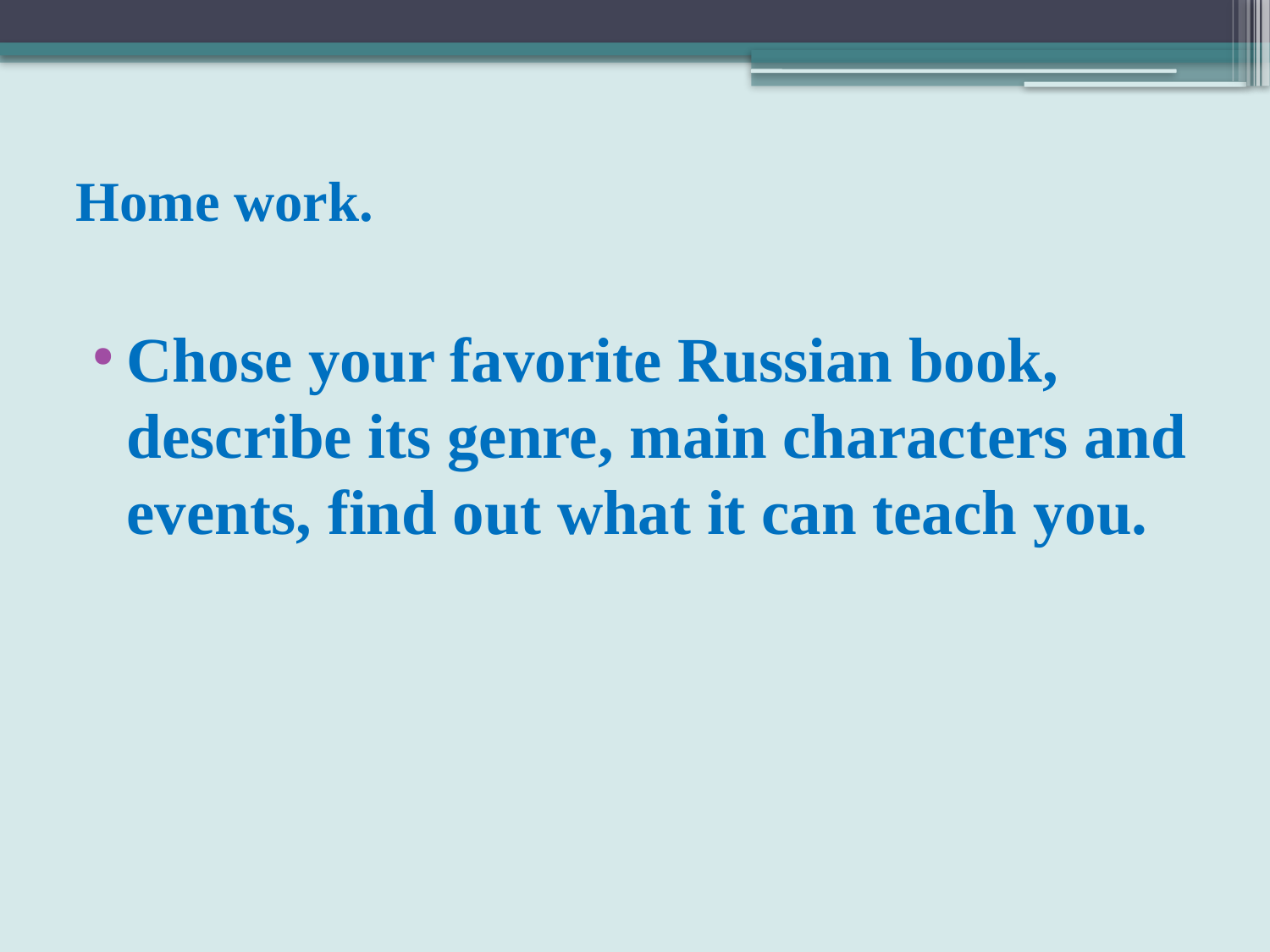

# Home work.
Chose your favorite Russian book, describe its genre, main characters and events, find out what it can teach you.